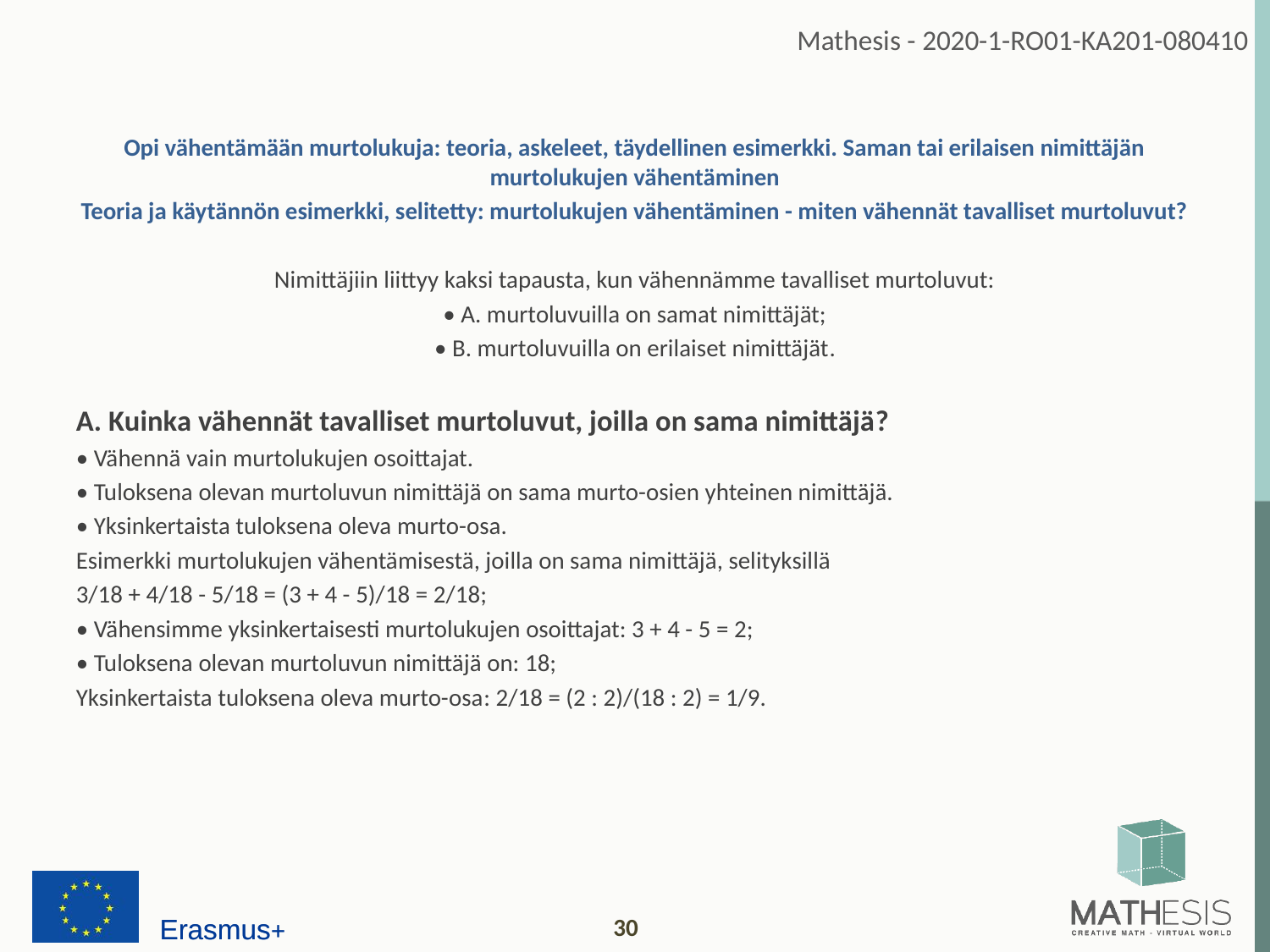

Opi vähentämään murtolukuja: teoria, askeleet, täydellinen esimerkki. Saman tai erilaisen nimittäjän murtolukujen vähentäminen
Teoria ja käytännön esimerkki, selitetty: murtolukujen vähentäminen - miten vähennät tavalliset murtoluvut?

Nimittäjiin liittyy kaksi tapausta, kun vähennämme tavalliset murtoluvut:
• A. murtoluvuilla on samat nimittäjät;
• B. murtoluvuilla on erilaiset nimittäjät.

A. Kuinka vähennät tavalliset murtoluvut, joilla on sama nimittäjä?
• Vähennä vain murtolukujen osoittajat.
• Tuloksena olevan murtoluvun nimittäjä on sama murto-osien yhteinen nimittäjä.
• Yksinkertaista tuloksena oleva murto-osa.
Esimerkki murtolukujen vähentämisestä, joilla on sama nimittäjä, selityksillä
3/18 + 4/18 - 5/18 = (3 + 4 - 5)/18 = 2/18;
• Vähensimme yksinkertaisesti murtolukujen osoittajat: 3 + 4 - 5 = 2;
• Tuloksena olevan murtoluvun nimittäjä on: 18;
Yksinkertaista tuloksena oleva murto-osa: 2/18 = (2 : 2)/(18 : 2) = 1/9.